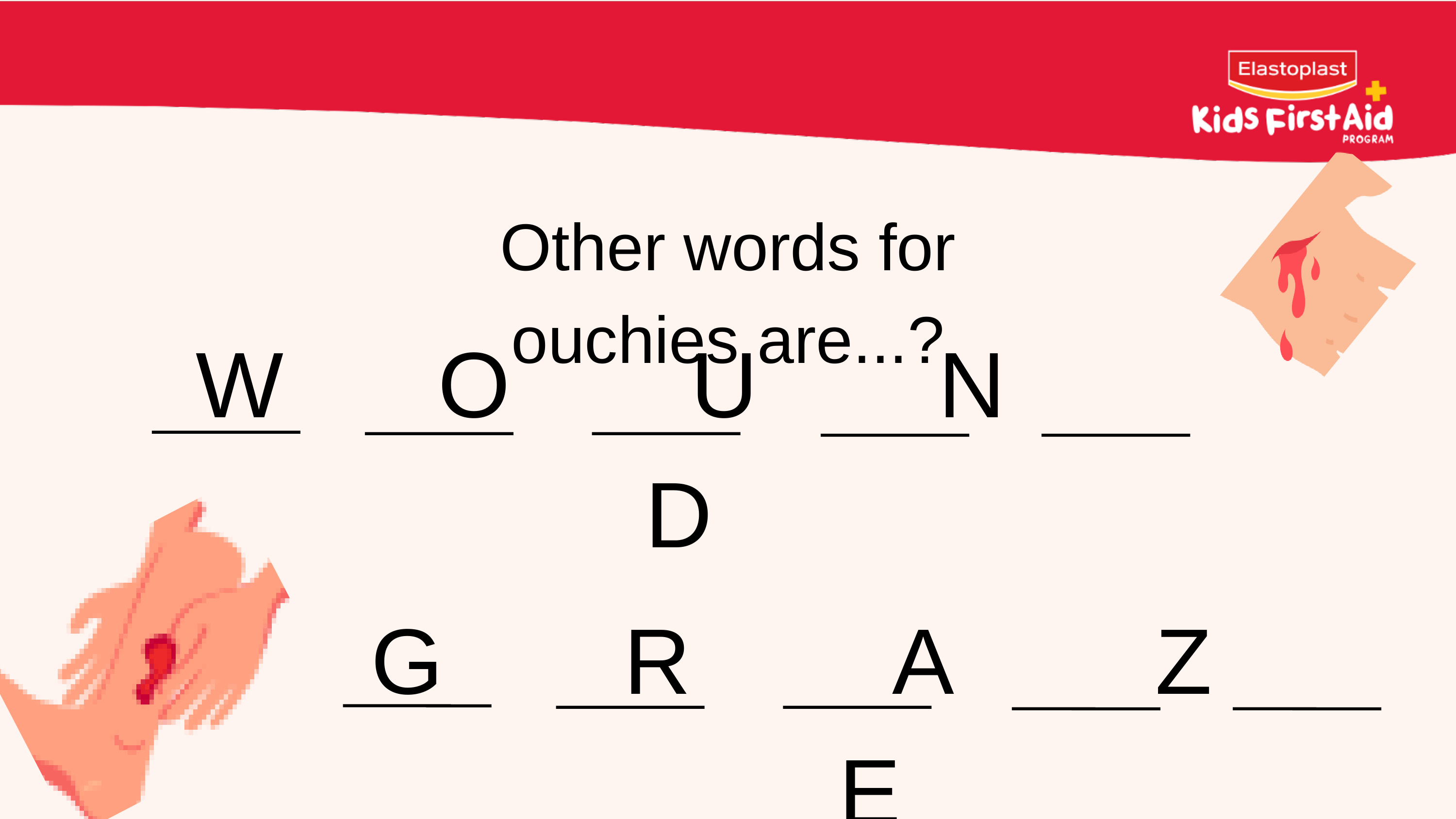

Other words for ouchies are...?

W      O       U       N       D

G       R        A        Z       E

33